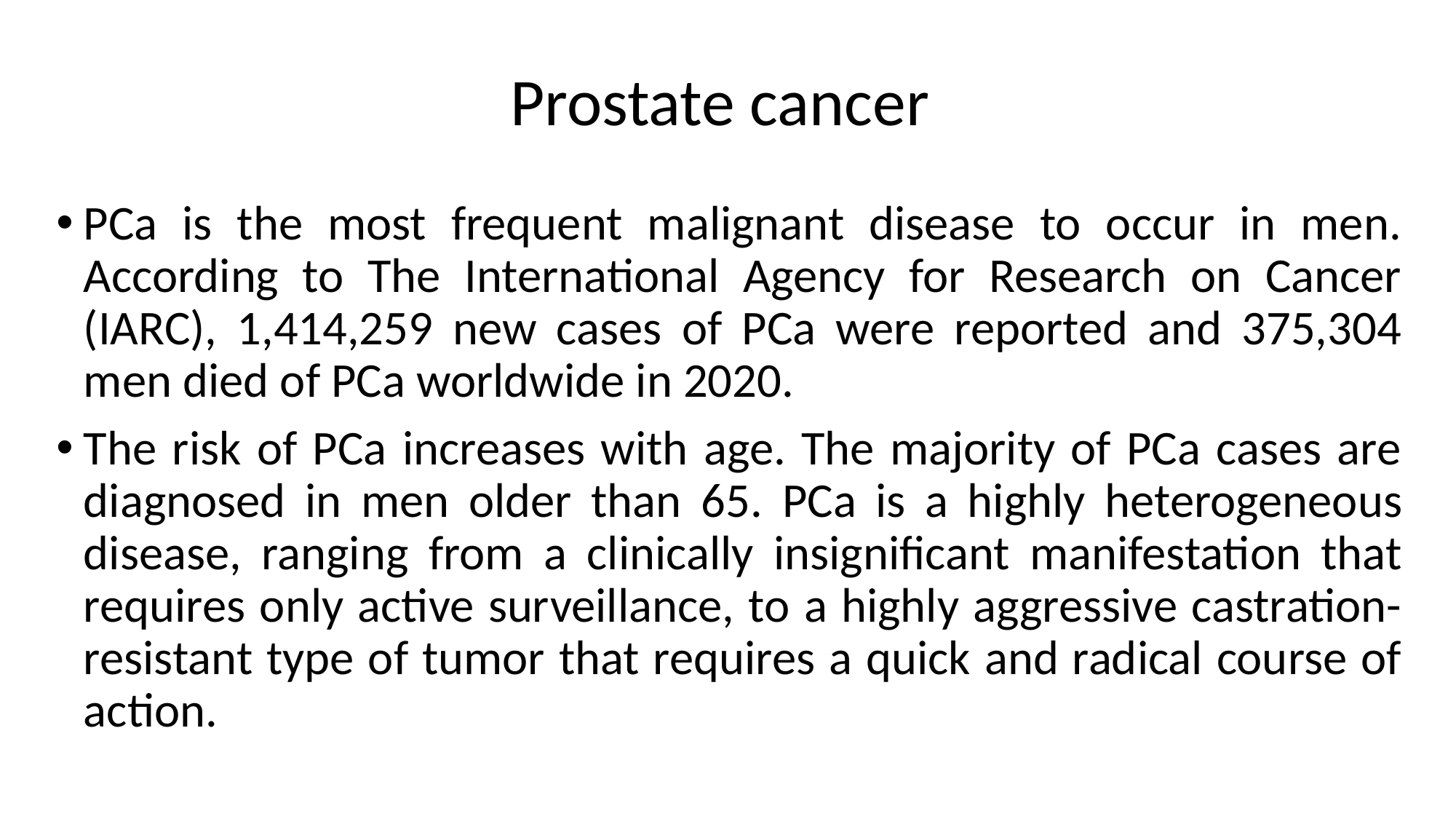

# Prostate cancer
PCa is the most frequent malignant disease to occur in men. According to The International Agency for Research on Cancer (IARC), 1,414,259 new cases of PCa were reported and 375,304 men died of PCa worldwide in 2020.
The risk of PCa increases with age. The majority of PCa cases are diagnosed in men older than 65. PCa is a highly heterogeneous disease, ranging from a clinically insignificant manifestation that requires only active surveillance, to a highly aggressive castration-resistant type of tumor that requires a quick and radical course of action.